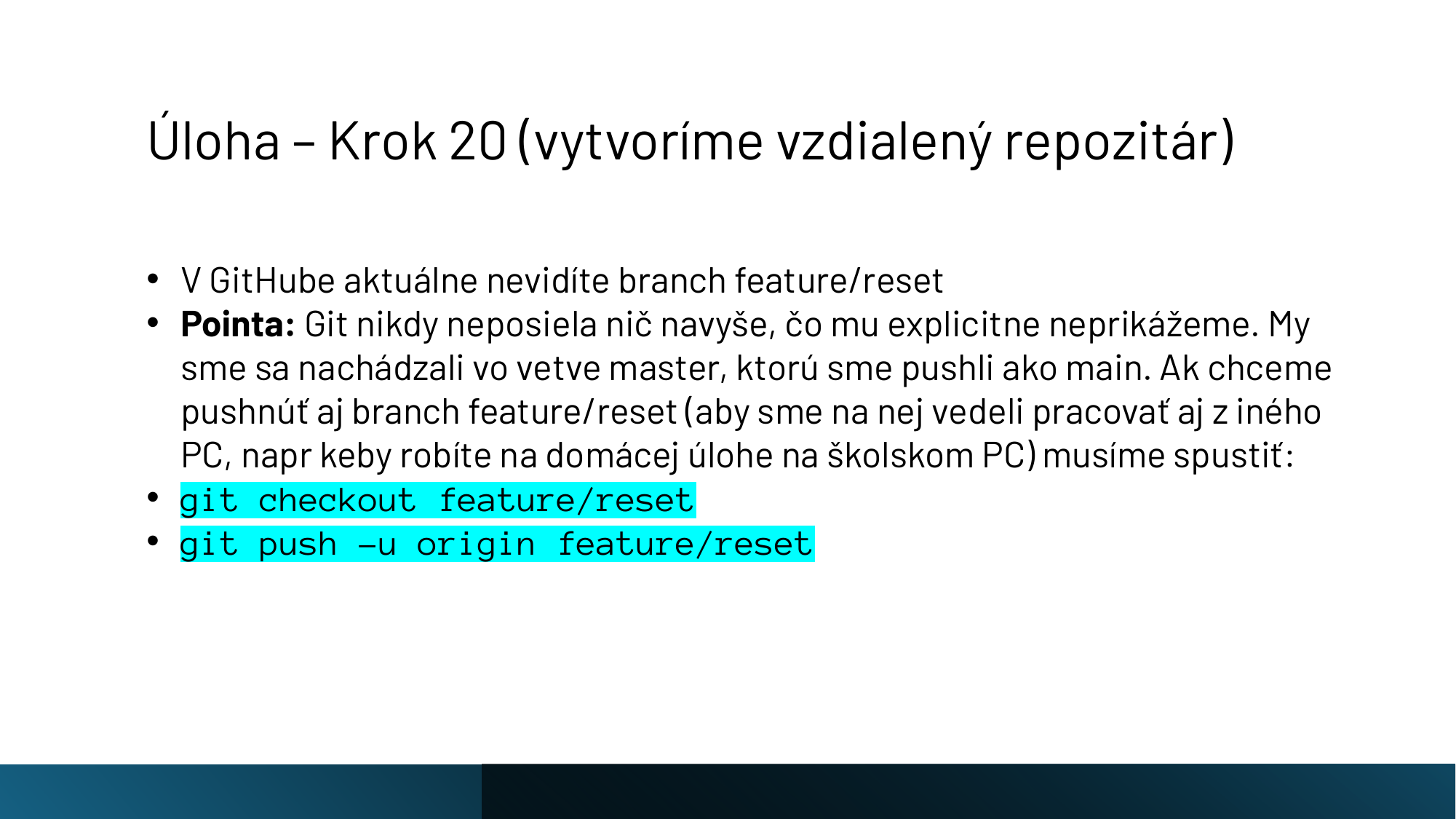

# Úloha – Krok 20 (vytvoríme vzdialený repozitár)
V GitHube aktuálne nevidíte branch feature/reset
Pointa: Git nikdy neposiela nič navyše, čo mu explicitne neprikážeme. My sme sa nachádzali vo vetve master, ktorú sme pushli ako main. Ak chceme pushnúť aj branch feature/reset (aby sme na nej vedeli pracovať aj z iného PC, napr keby robíte na domácej úlohe na školskom PC) musíme spustiť:
git checkout feature/reset
git push -u origin feature/reset